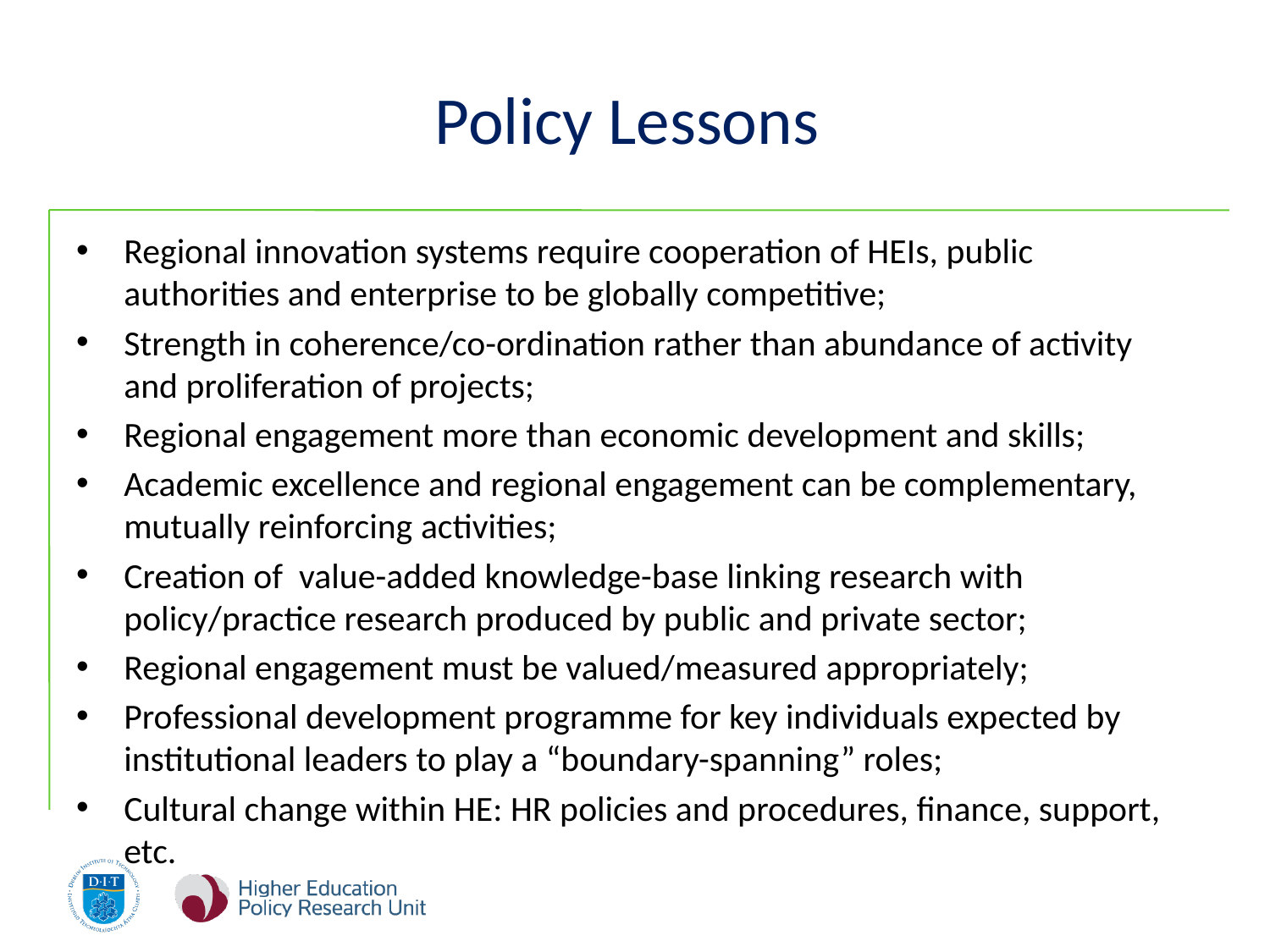

# Policy Lessons
Regional innovation systems require cooperation of HEIs, public authorities and enterprise to be globally competitive;
Strength in coherence/co-ordination rather than abundance of activity and proliferation of projects;
Regional engagement more than economic development and skills;
Academic excellence and regional engagement can be complementary, mutually reinforcing activities;
Creation of  value-added knowledge-base linking research with policy/practice research produced by public and private sector;
Regional engagement must be valued/measured appropriately;
Professional development programme for key individuals expected by institutional leaders to play a “boundary-spanning” roles;
Cultural change within HE: HR policies and procedures, finance, support, etc.